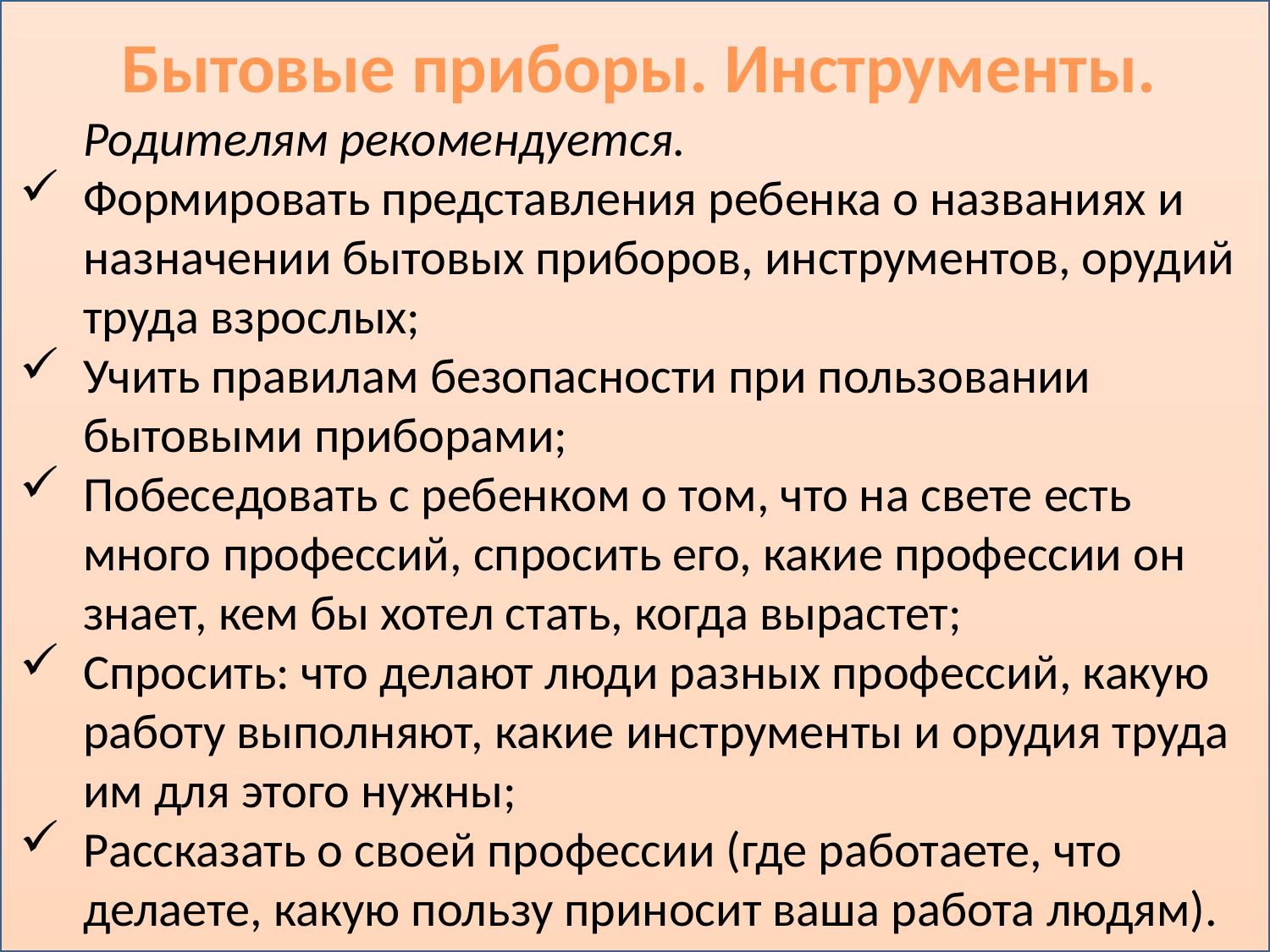

Бытовые приборы. Инструменты.
Родителям рекомендуется.
Формировать представления ребенка о названиях и назначении бытовых приборов, инструментов, орудий труда взрослых;
Учить правилам безопасности при пользовании бытовыми приборами;
Побеседовать с ребенком о том, что на свете есть много профессий, спросить его, какие профессии он знает, кем бы хотел стать, когда вырастет;
Спросить: что делают люди разных профессий, какую работу выполняют, какие инструменты и орудия труда им для этого нужны;
Рассказать о своей профессии (где работаете, что делаете, какую пользу приносит ваша работа людям).